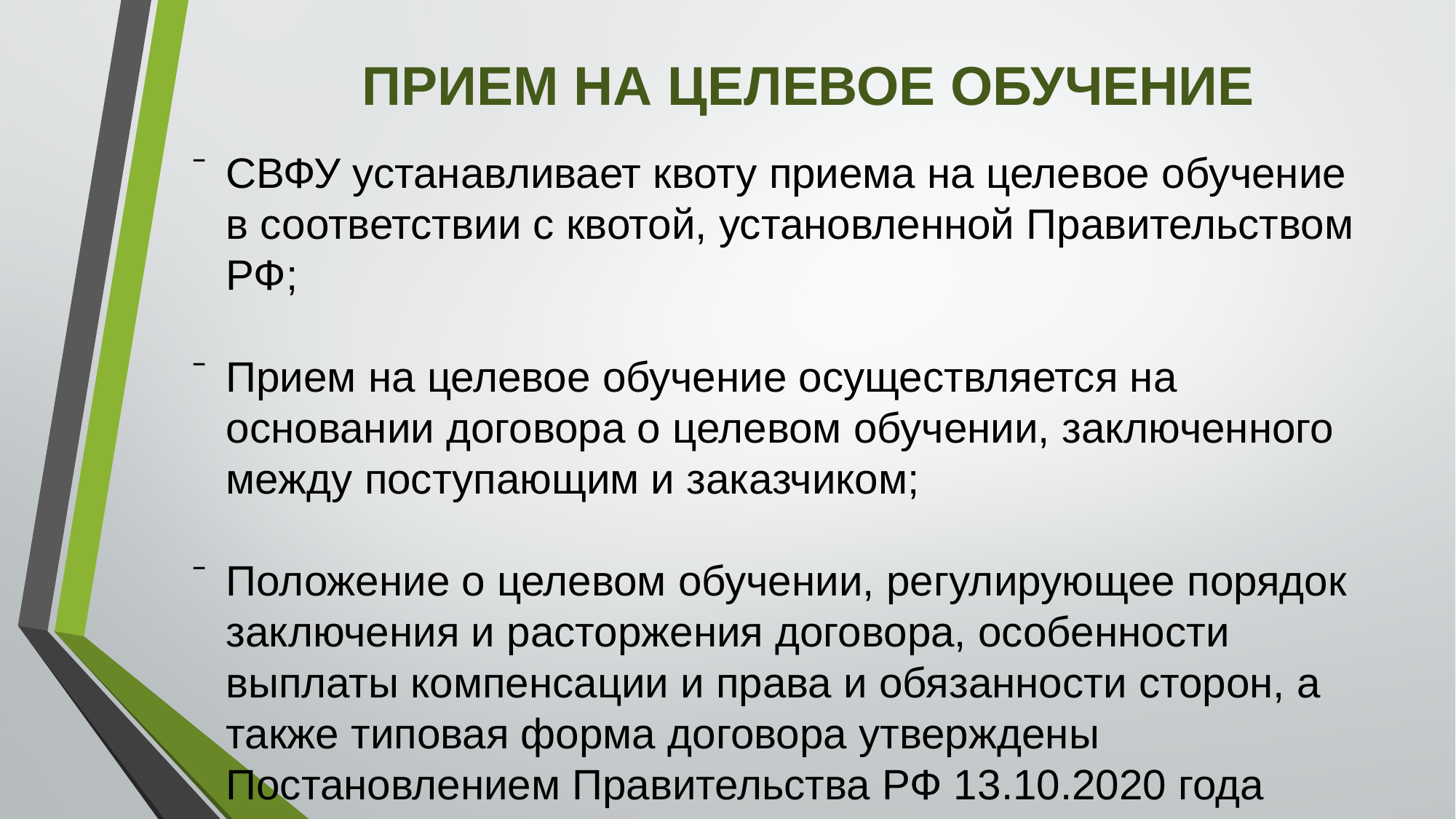

ПРИЕМ НА ЦЕЛЕВОЕ ОБУЧЕНИЕ
СВФУ устанавливает квоту приема на целевое обучение в соответствии с квотой, установленной Правительством РФ;

Прием на целевое обучение осуществляется на основании договора о целевом обучении, заключенного между поступающим и заказчиком;

Положение о целевом обучении, регулирующее порядок заключения и расторжения договора, особенности выплаты компенсации и права и обязанности сторон, а также типовая форма договора утверждены Постановлением Правительства РФ 13.10.2020 года №1681.